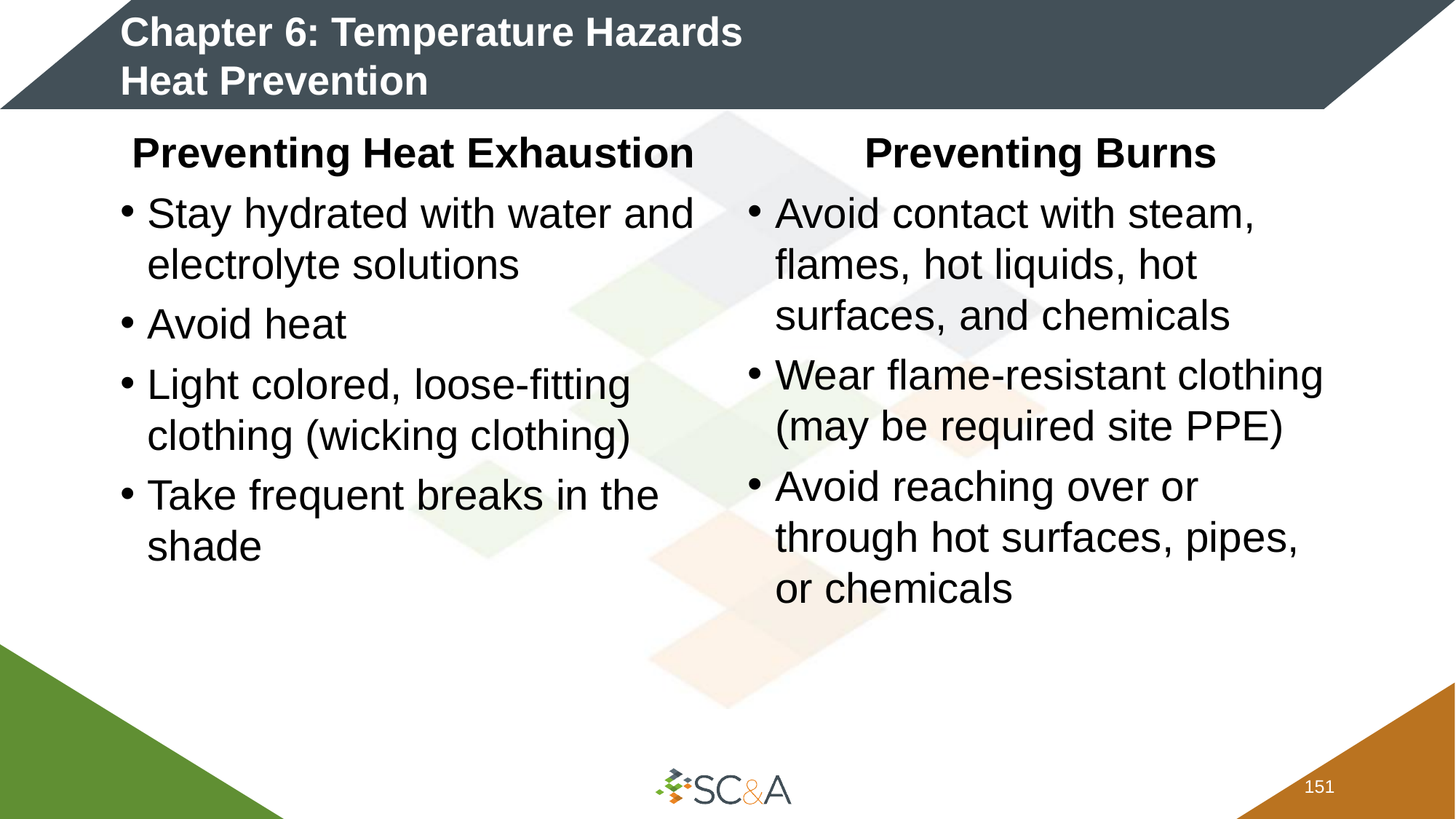

# Chapter 6: Temperature Hazards Heat Prevention
Preventing Heat Exhaustion
Stay hydrated with water and electrolyte solutions
Avoid heat
Light colored, loose-fitting clothing (wicking clothing)
Take frequent breaks in the shade
Preventing Burns
Avoid contact with steam, flames, hot liquids, hot surfaces, and chemicals
Wear flame-resistant clothing (may be required site PPE)
Avoid reaching over or through hot surfaces, pipes, or chemicals
151